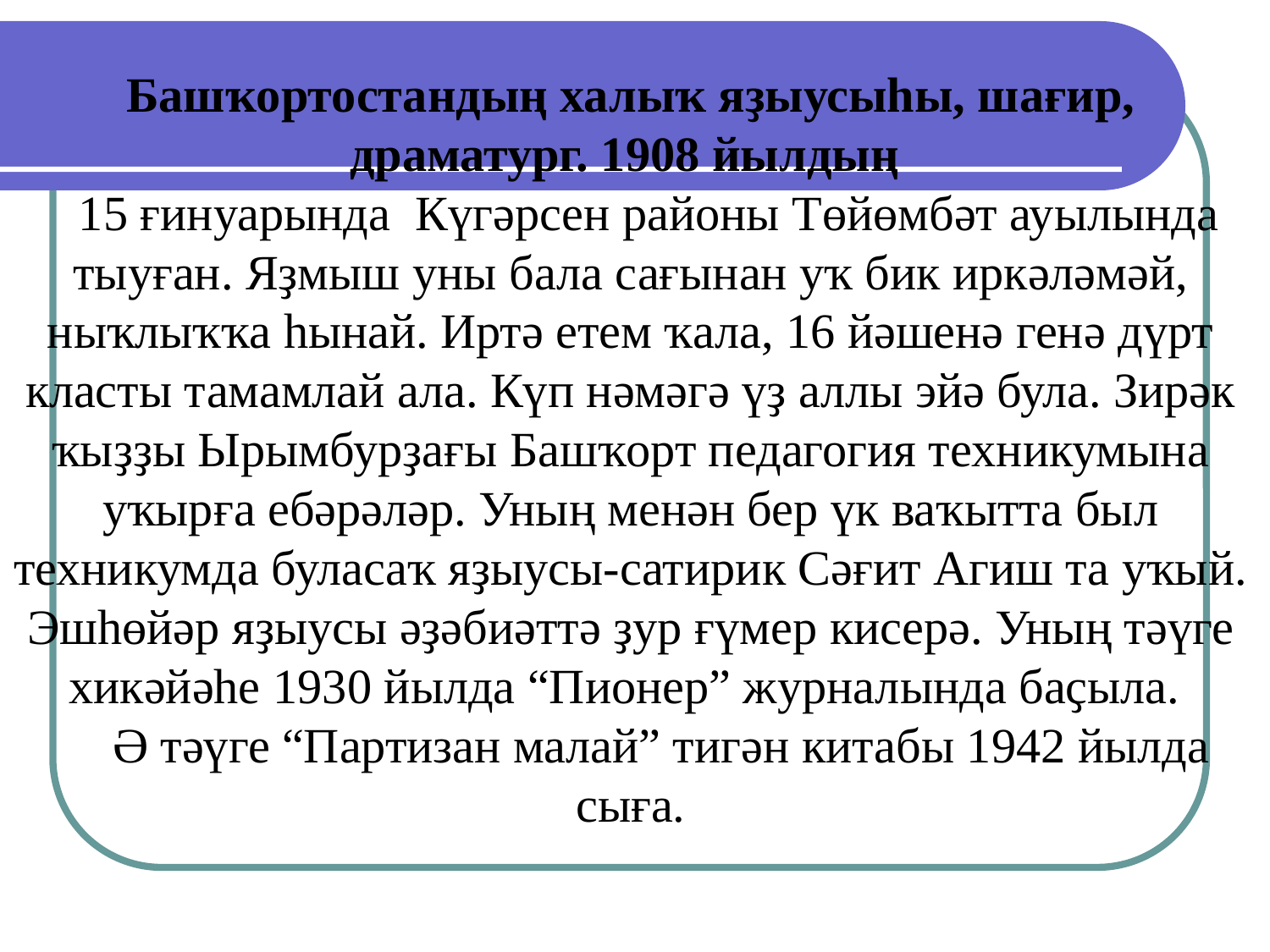

Башҡортостандың халыҡ яҙыусыһы, шағир, драматург. 1908 йылдың
   15 ғинуарында  Күгәрсен районы Төйөмбәт ауылында тыуған. Яҙмыш уны бала сағынан уҡ бик иркәләмәй, ныҡлыҡҡа һынай. Иртә етем ҡала, 16 йәшенә генә дүрт класты тамамлай ала. Күп нәмәгә үҙ аллы эйә була. Зирәк ҡыҙҙы Ырымбурҙағы Башҡорт педагогия техникумына уҡырға ебәрәләр. Уның менән бер үк ваҡытта был техникумда буласаҡ яҙыусы-сатирик Сәғит Агиш та уҡый.
Эшһөйәр яҙыусы әҙәбиәттә ҙур ғүмер кисерә. Уның тәүге хикәйәһе 1930 йылда “Пионер” журналында баҫыла.
     Ә тәүге “Партизан малай” тигән китабы 1942 йылда сыға.